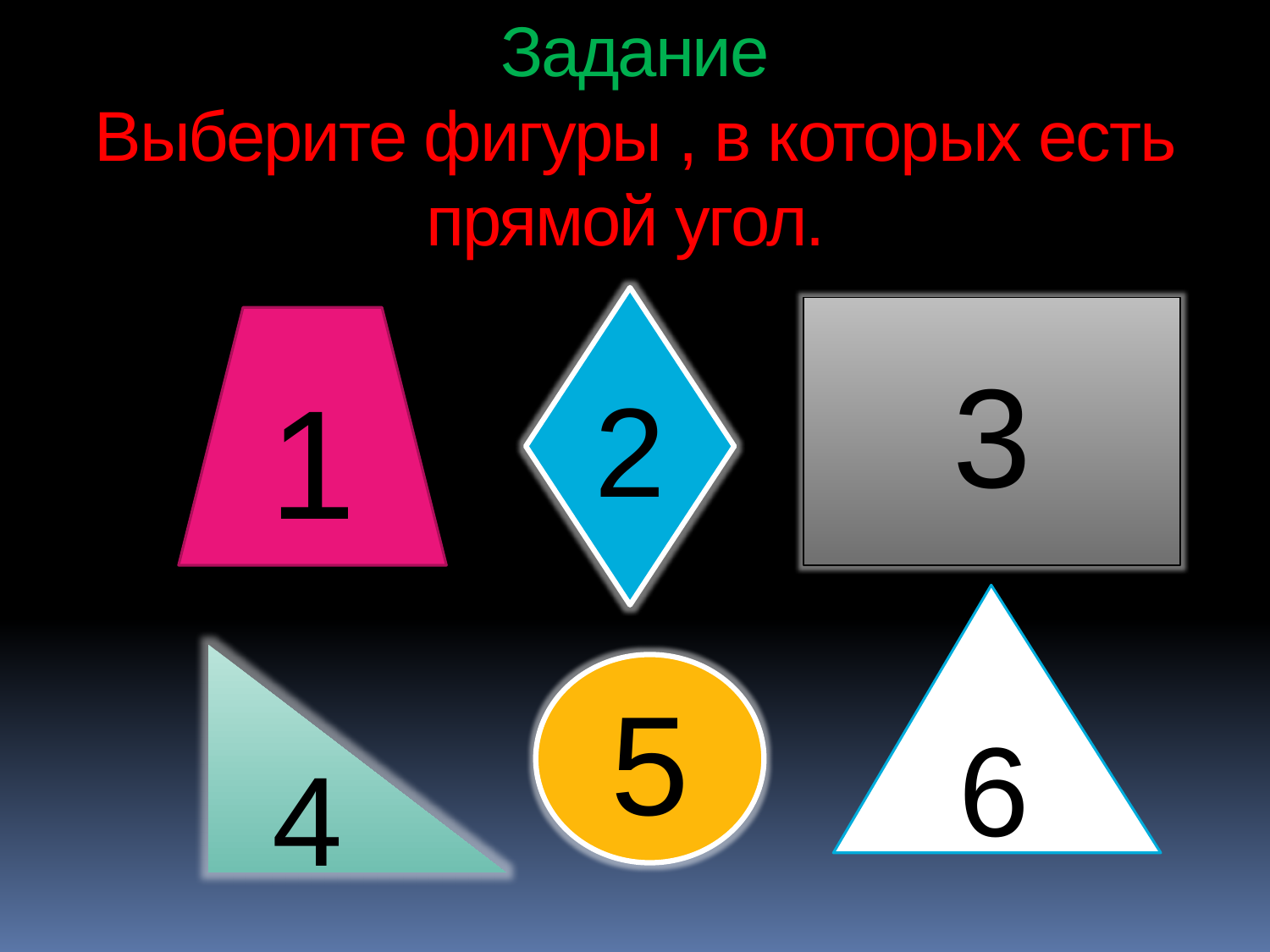

# Задание Выберите фигуры , в которых есть прямой угол.

2
3
1
6
4
5